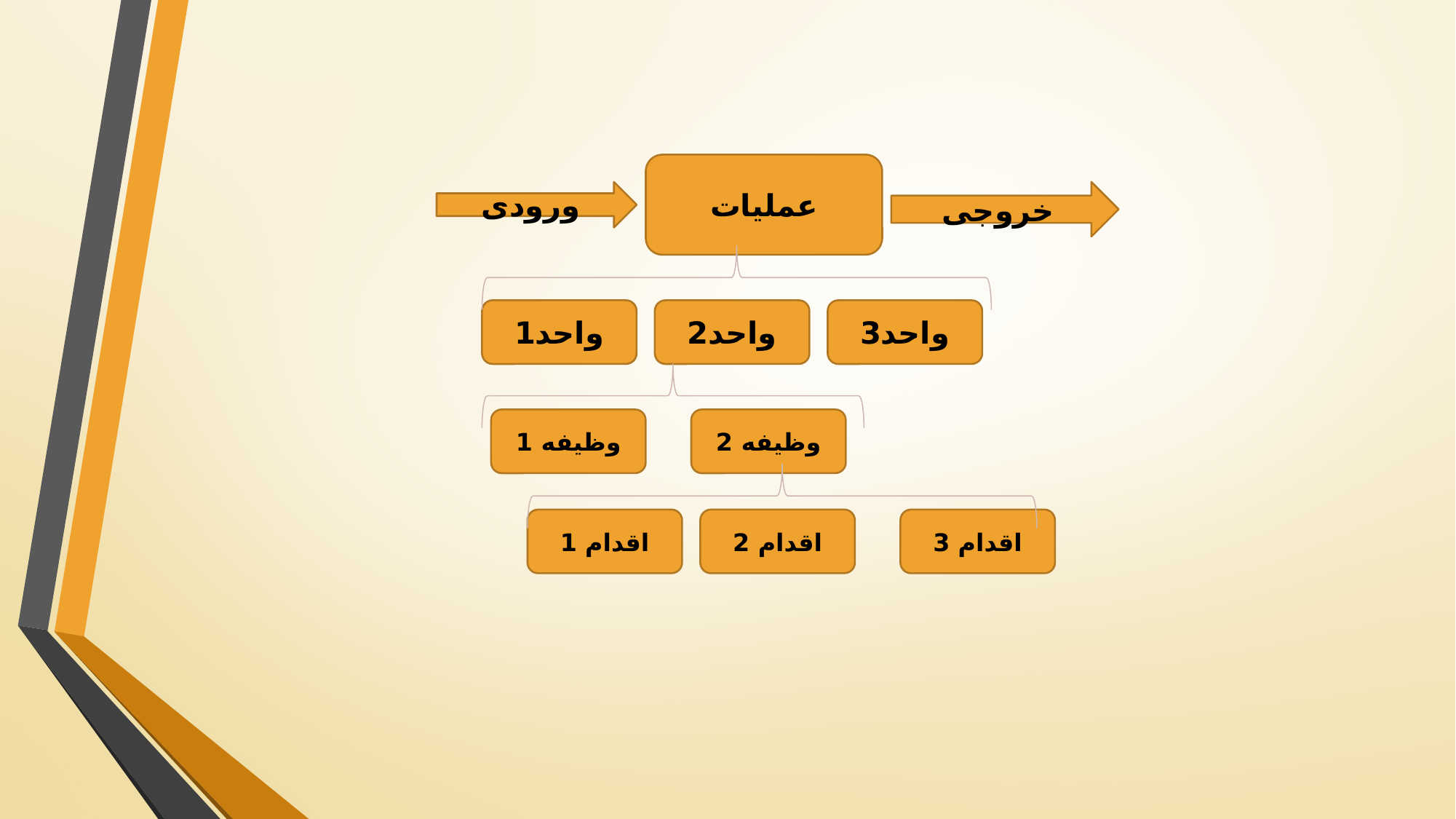

عملیات
ورودی
خروجی

واحد1
واحد2
واحد3
وظیفه 1
وظیفه 2
اقدام 1
اقدام 2
اقدام 3